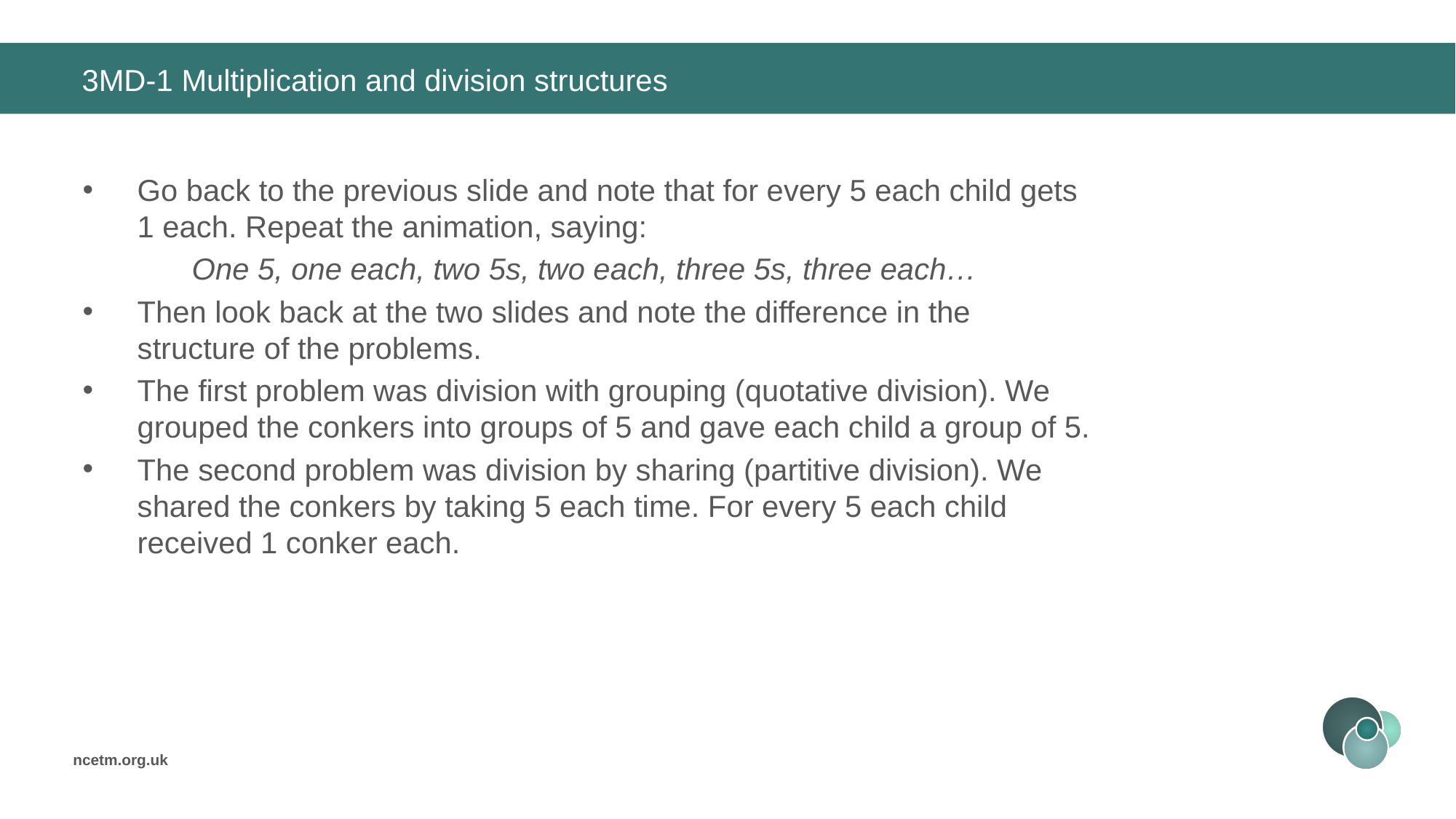

# 3MD-1 Multiplication and division structures
Go back to the previous slide and note that for every 5 each child gets 1 each. Repeat the animation, saying:
	One 5, one each, two 5s, two each, three 5s, three each…
Then look back at the two slides and note the difference in the structure of the problems.
The first problem was division with grouping (quotative division). We grouped the conkers into groups of 5 and gave each child a group of 5.
The second problem was division by sharing (partitive division). We shared the conkers by taking 5 each time. For every 5 each child received 1 conker each.